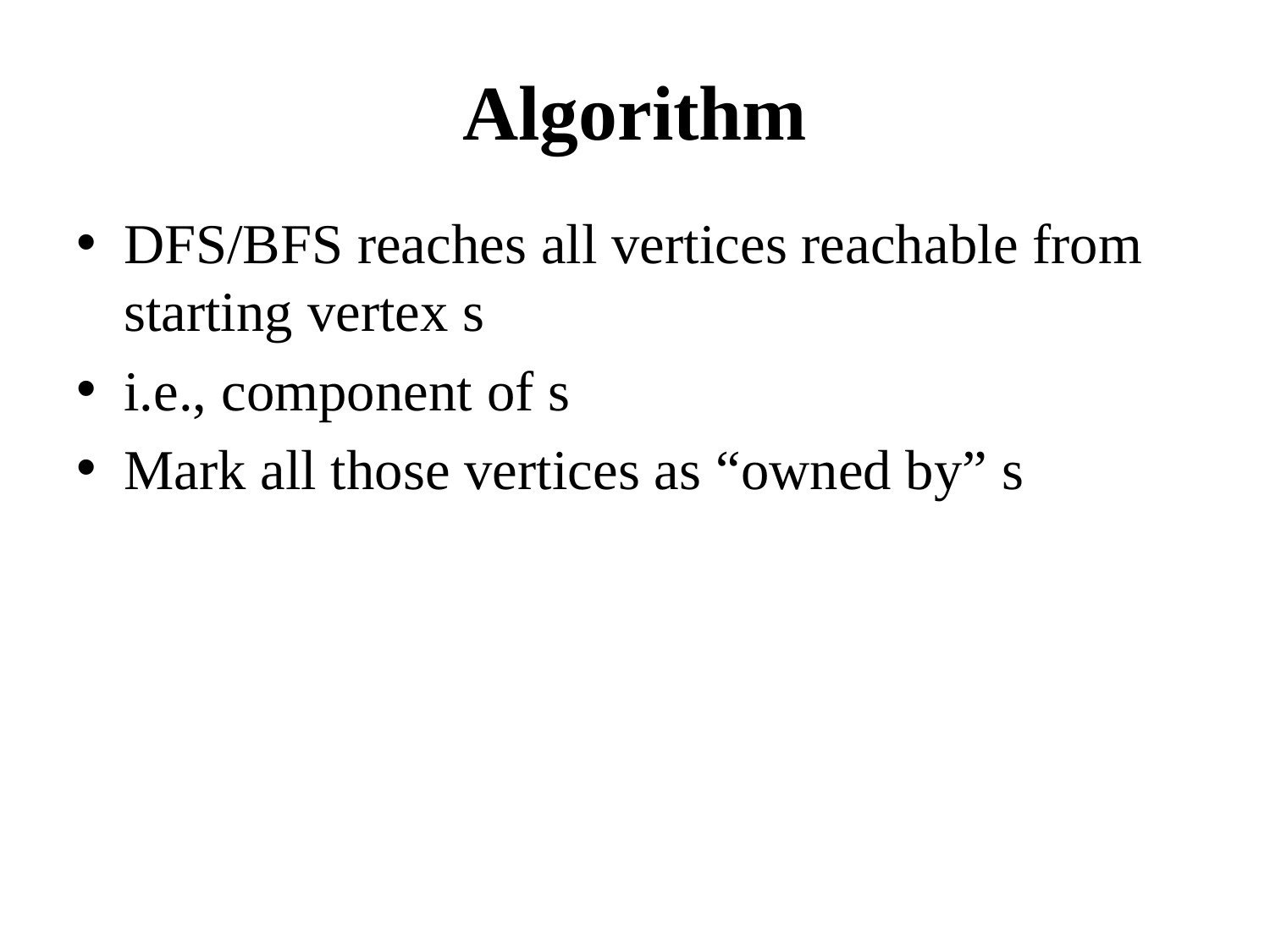

# Algorithm
DFS/BFS reaches all vertices reachable from starting vertex s
i.e., component of s
Mark all those vertices as “owned by” s